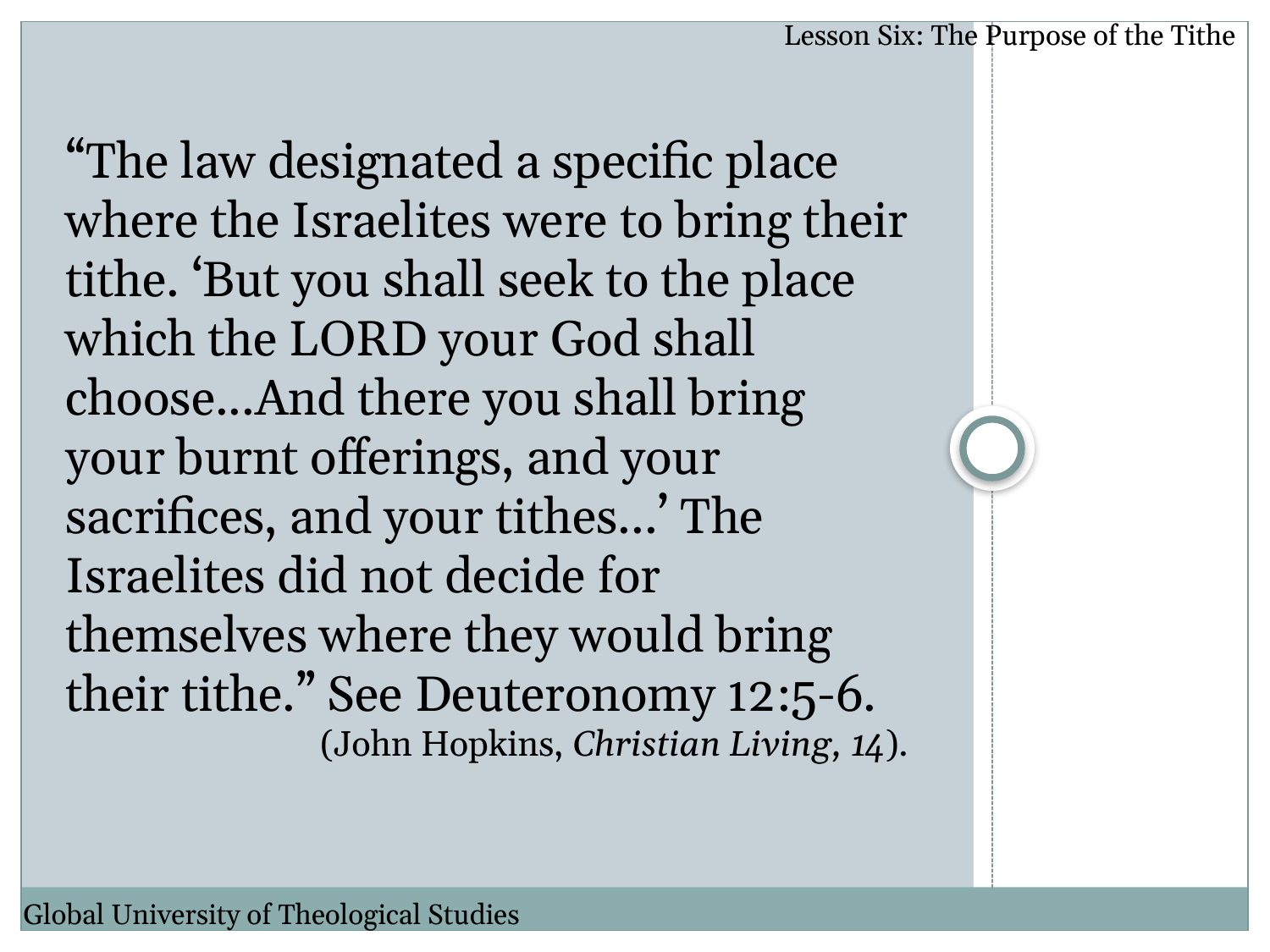

Lesson Six: The Purpose of the Tithe
“The law designated a specific place where the Israelites were to bring their tithe. ‘But you shall seek to the place which the LORD your God shall choose...And there you shall bring your burnt offerings, and your sacrifices, and your tithes...’ The Israelites did not decide for themselves where they would bring their tithe.” See Deuteronomy 12:5-6.
(John Hopkins, Christian Living, 14).
Global University of Theological Studies